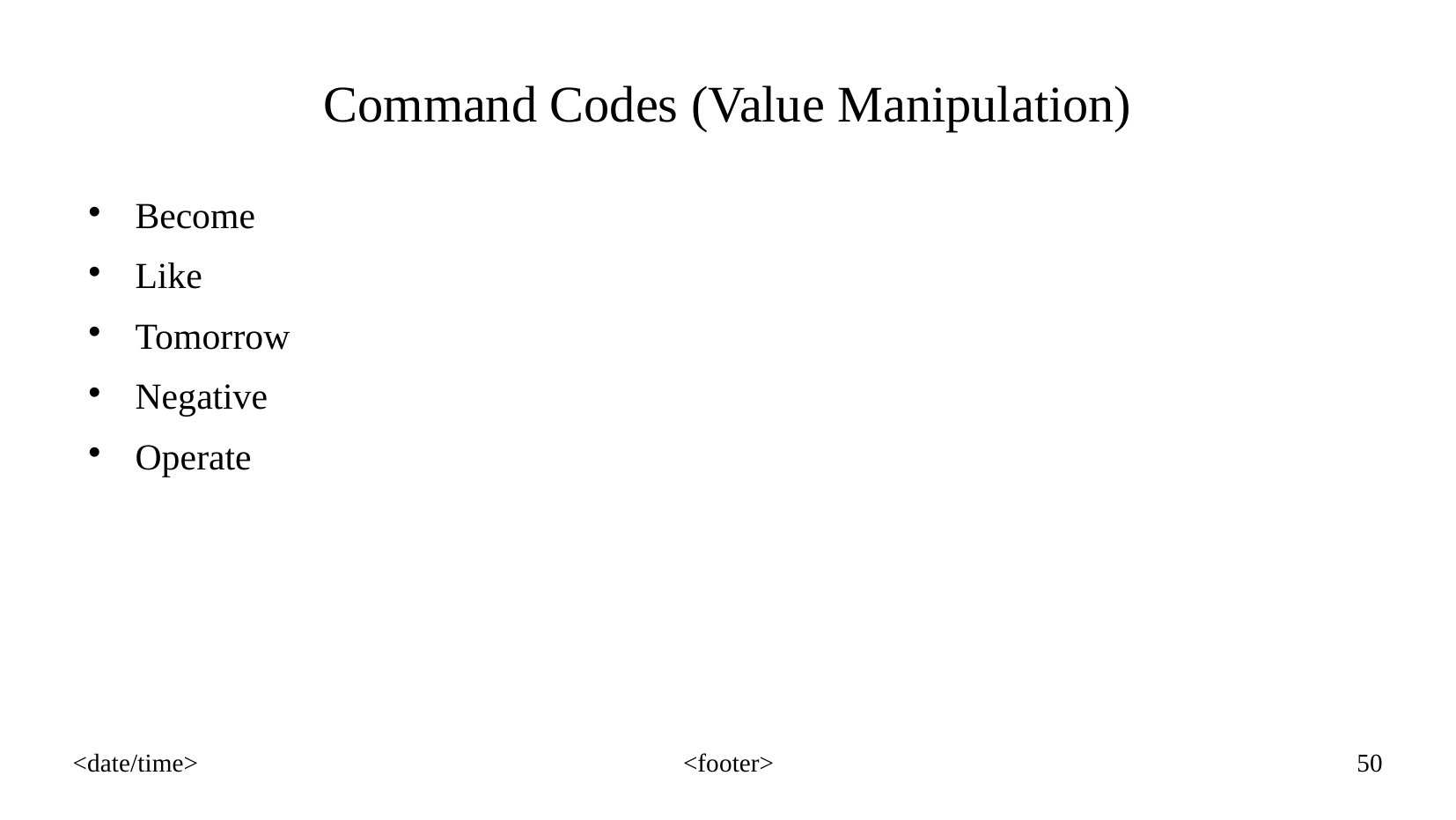

Command Codes (Value Manipulation)
Become
Like
Tomorrow
Negative
Operate